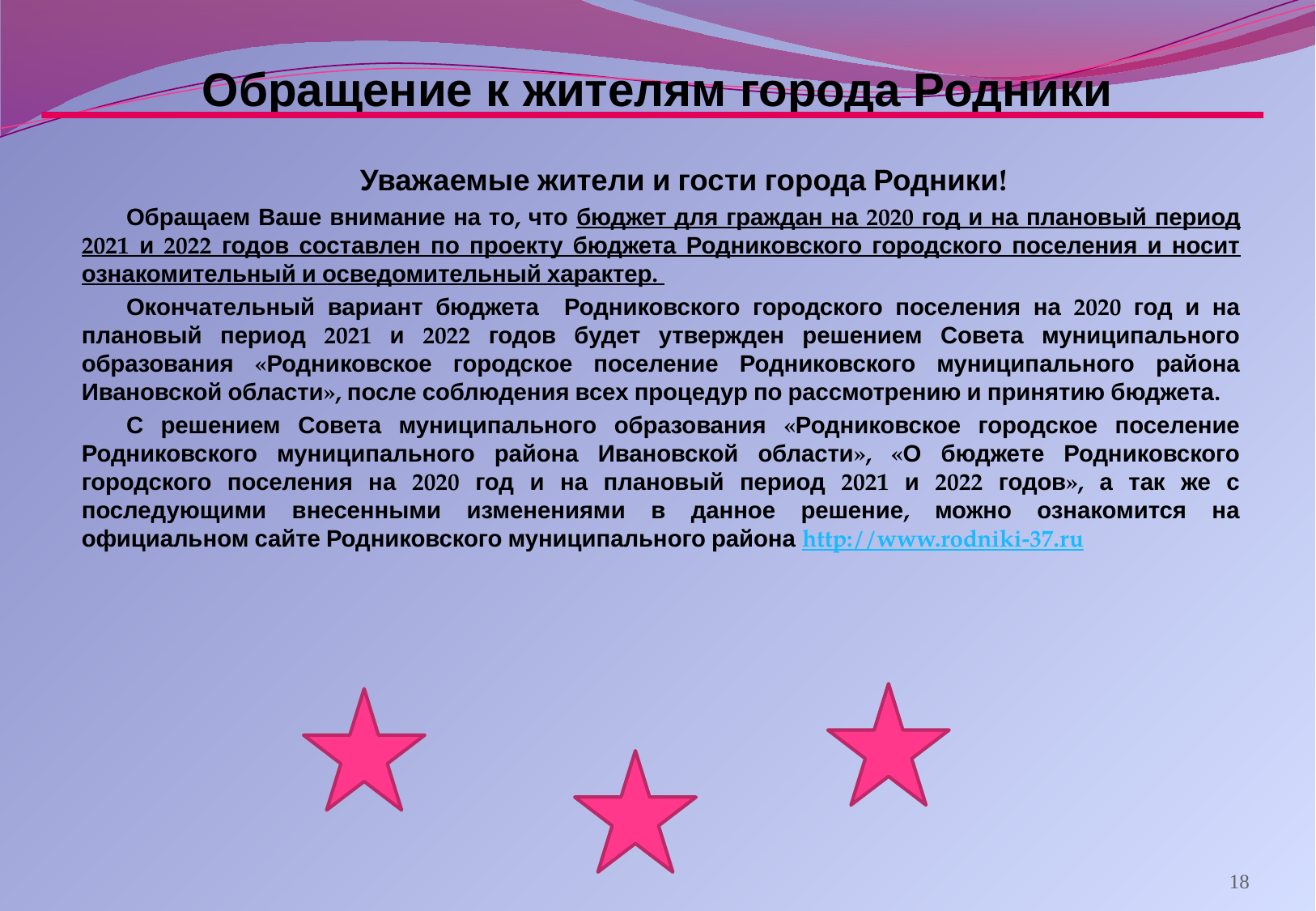

# Обращение к жителям города Родники

Уважаемые жители и гости города Родники!
Обращаем Ваше внимание на то, что бюджет для граждан на 2020 год и на плановый период 2021 и 2022 годов составлен по проекту бюджета Родниковского городского поселения и носит ознакомительный и осведомительный характер.
Окончательный вариант бюджета  Родниковского городского поселения на 2020 год и на плановый период 2021 и 2022 годов будет утвержден решением Совета муниципального образования «Родниковское городское поселение Родниковского муниципального района Ивановской области», после соблюдения всех процедур по рассмотрению и принятию бюджета.
С решением Совета муниципального образования «Родниковское городское поселение Родниковского муниципального района Ивановской области», «О бюджете Родниковского городского поселения на 2020 год и на плановый период 2021 и 2022 годов», а так же с последующими внесенными изменениями в данное решение, можно ознакомится на официальном сайте Родниковского муниципального района http://www.rodniki-37.ru

18